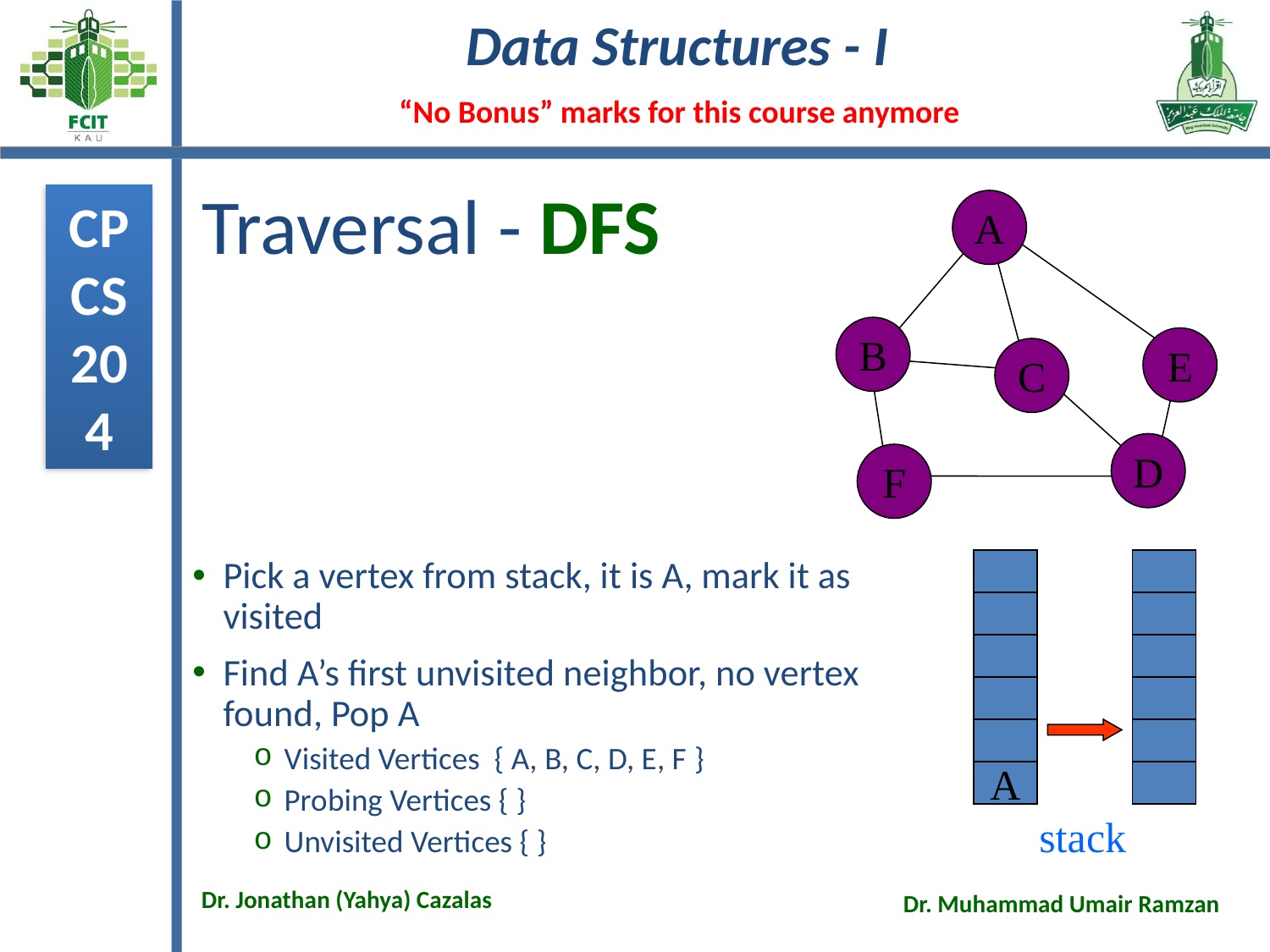

# Traversal - DFS
A

B
E
C

D
F

Pick a vertex from stack, it is A, mark it as visited
Find A’s first unvisited neighbor, no vertex found, Pop A
Visited Vertices  { A, B, C, D, E, F }
Probing Vertices { }
Unvisited Vertices { }

A

stack